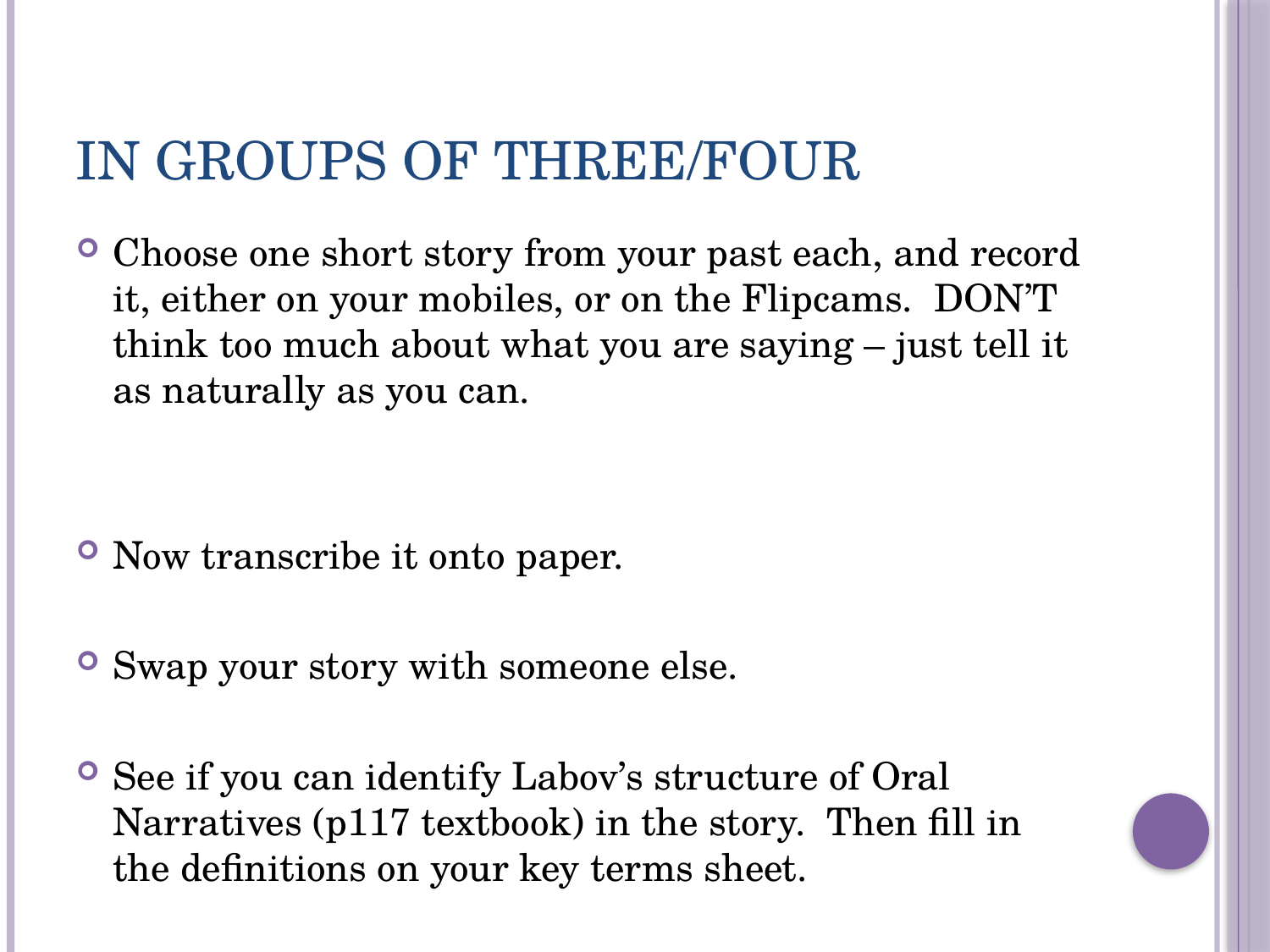

# In groups of three/four
Choose one short story from your past each, and record it, either on your mobiles, or on the Flipcams.  DON’T think too much about what you are saying – just tell it as naturally as you can.

Now transcribe it onto paper.

Swap your story with someone else.

See if you can identify Labov’s structure of Oral Narratives (p117 textbook) in the story.  Then fill in the definitions on your key terms sheet.